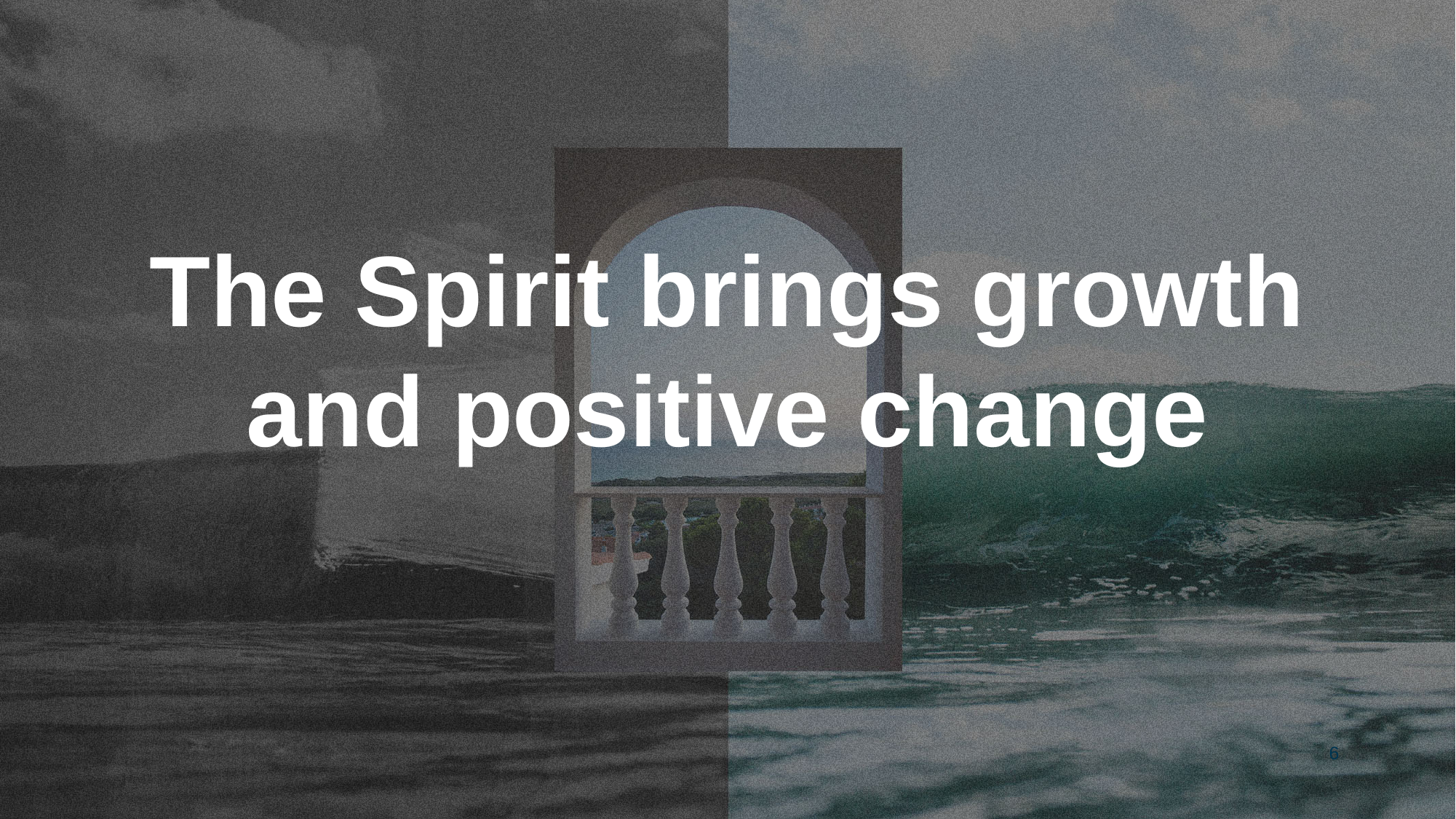

# The Spirit brings growth and positive change
6